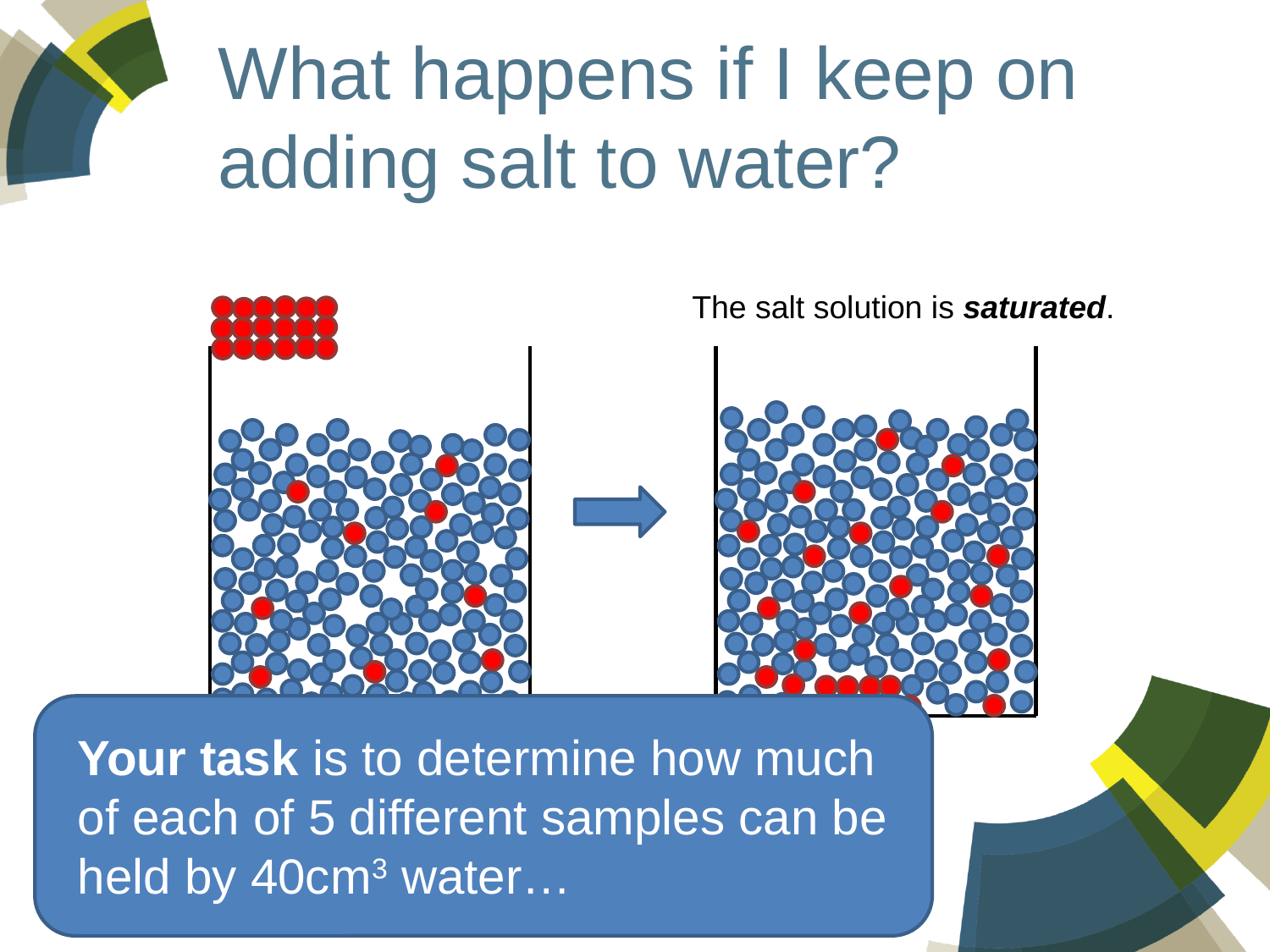

# What happens if I keep on adding salt to water?
The salt solution is saturated.

Your task is to determine how much of each of 5 different samples can be held by 40cm3 water…
A solution must be saturated to allow crystallisation.

Water can hold different amounts of different substances before becoming saturated.